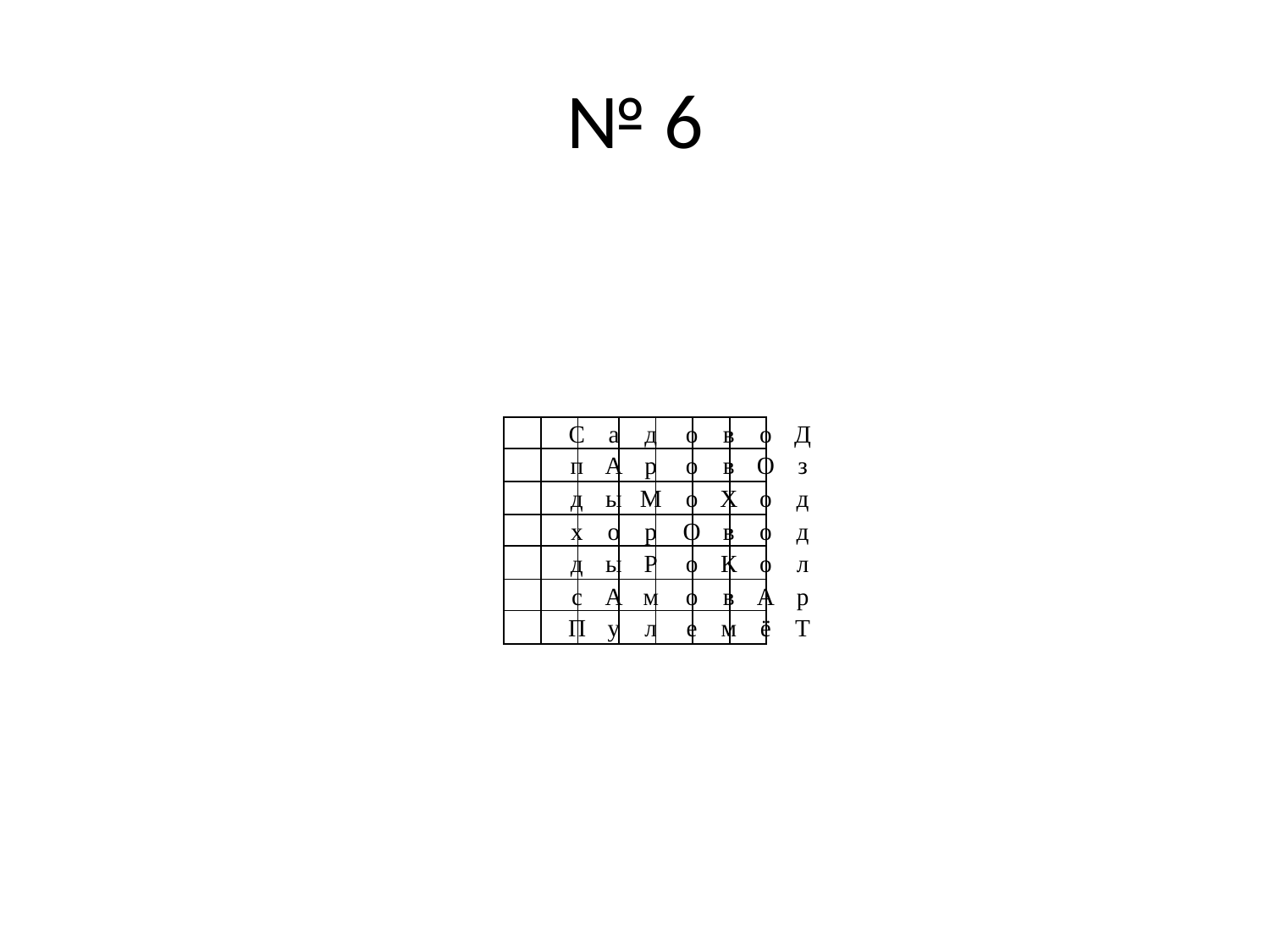

# № 6

| С | а | д | о | в | о | Д |
| --- | --- | --- | --- | --- | --- | --- |
| п | А | р | о | в | О | з |
| д | ы | М | о | Х | о | д |
| х | о | р | О | в | о | д |
| д | ы | Р | о | К | о | л |
| с | А | м | о | в | А | р |
| П | у | л | е | м | ё | Т |